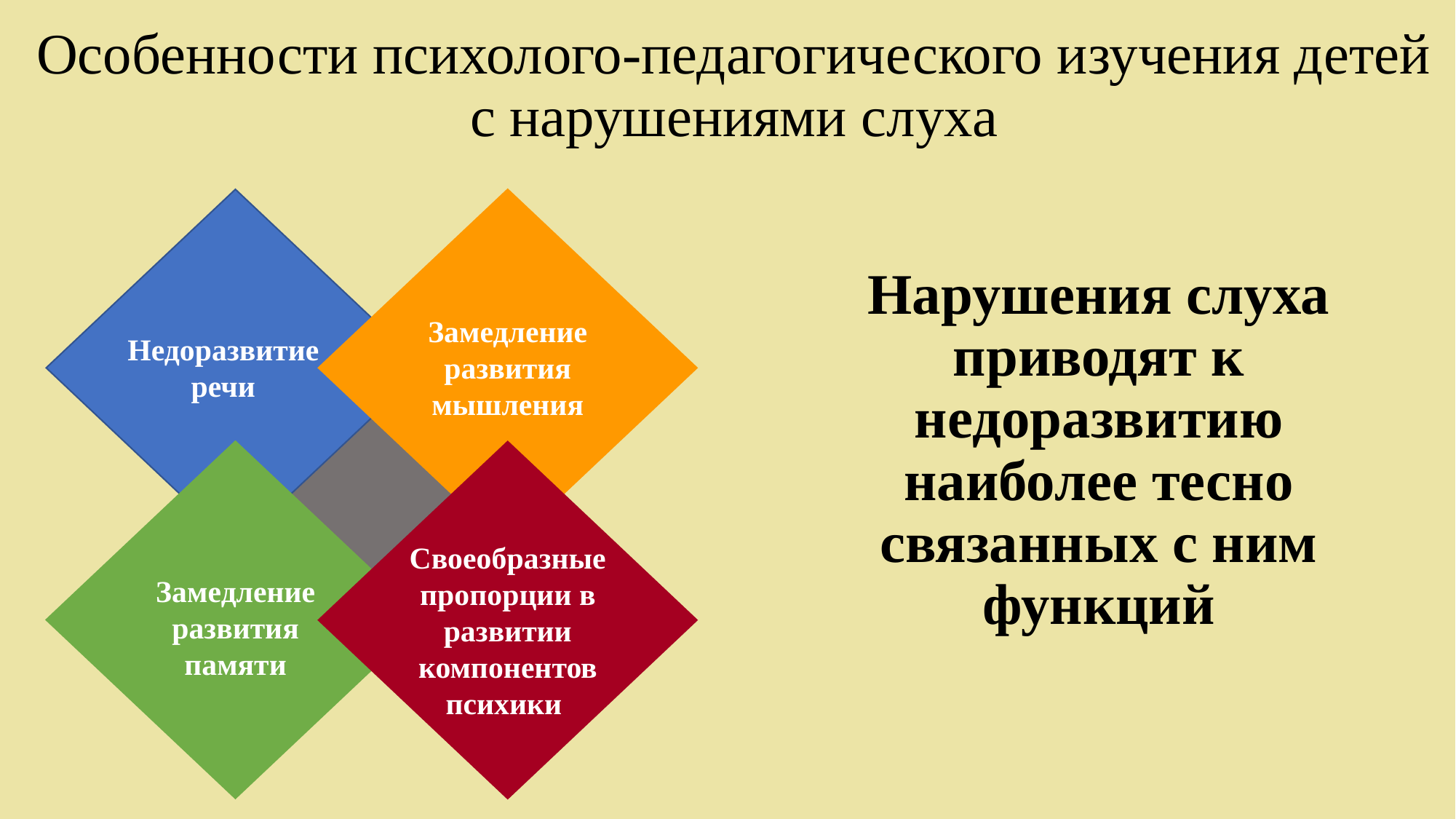

# Особенности психолого-педагогического изучения детей с нарушениями слуха

Нарушения слуха приводят к недоразвитию наиболее тесно связанных с ним функций
Замедление развития мышления
Недоразвитие речи

Своеобразные пропорции в развитии компонентов психики

Замедление развития памяти